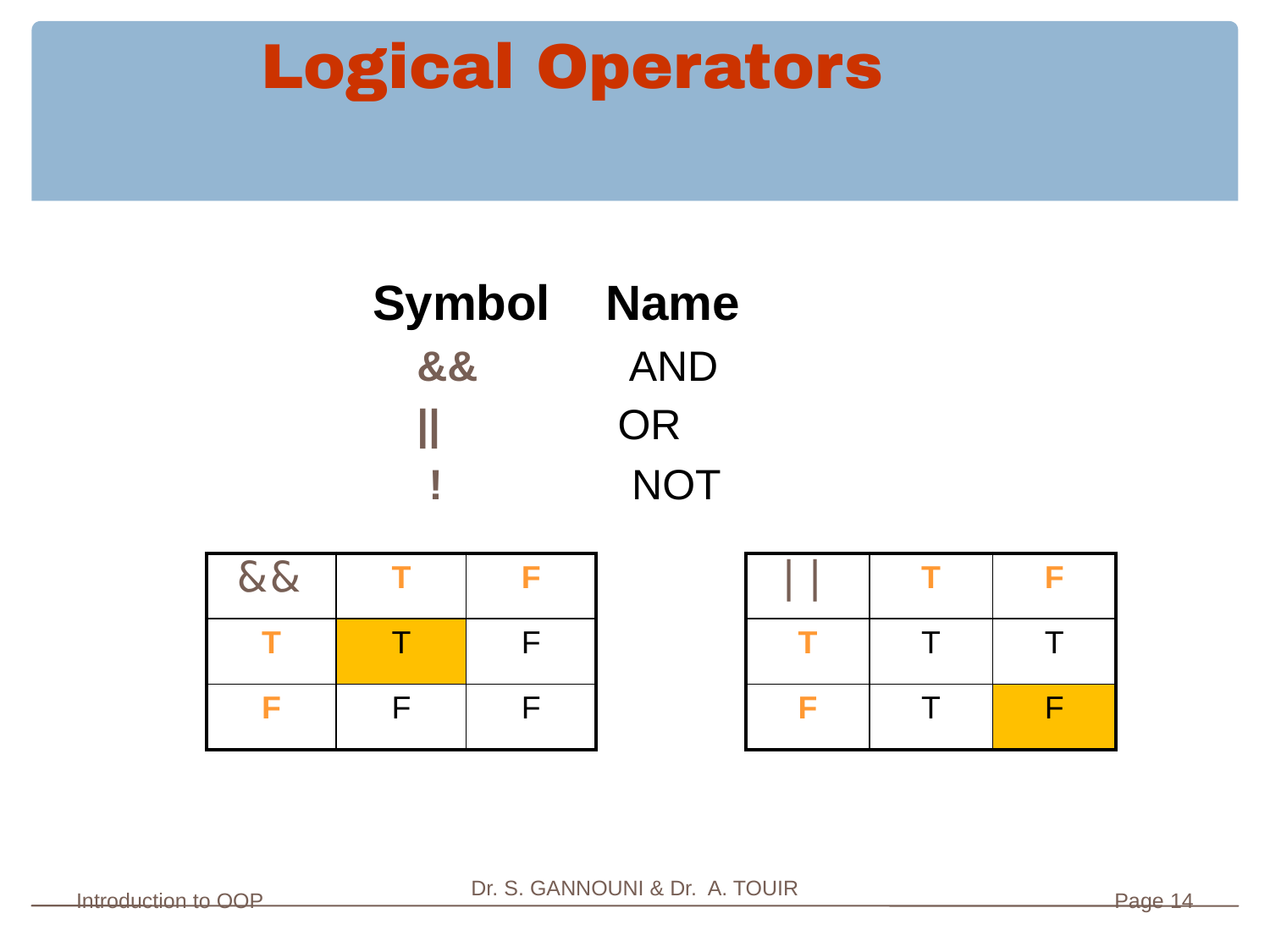

# Logical Operators
Symbol    Name
&&             AND
||               OR
 !                NOT

| && | T | F |
| --- | --- | --- |
| T | T | F |
| F | F | F |
| || | T | F |
| --- | --- | --- |
| T | T | T |
| F | T | F |
Introduction to OOP
Dr. S. GANNOUNI & Dr.  A. TOUIR

Page 14